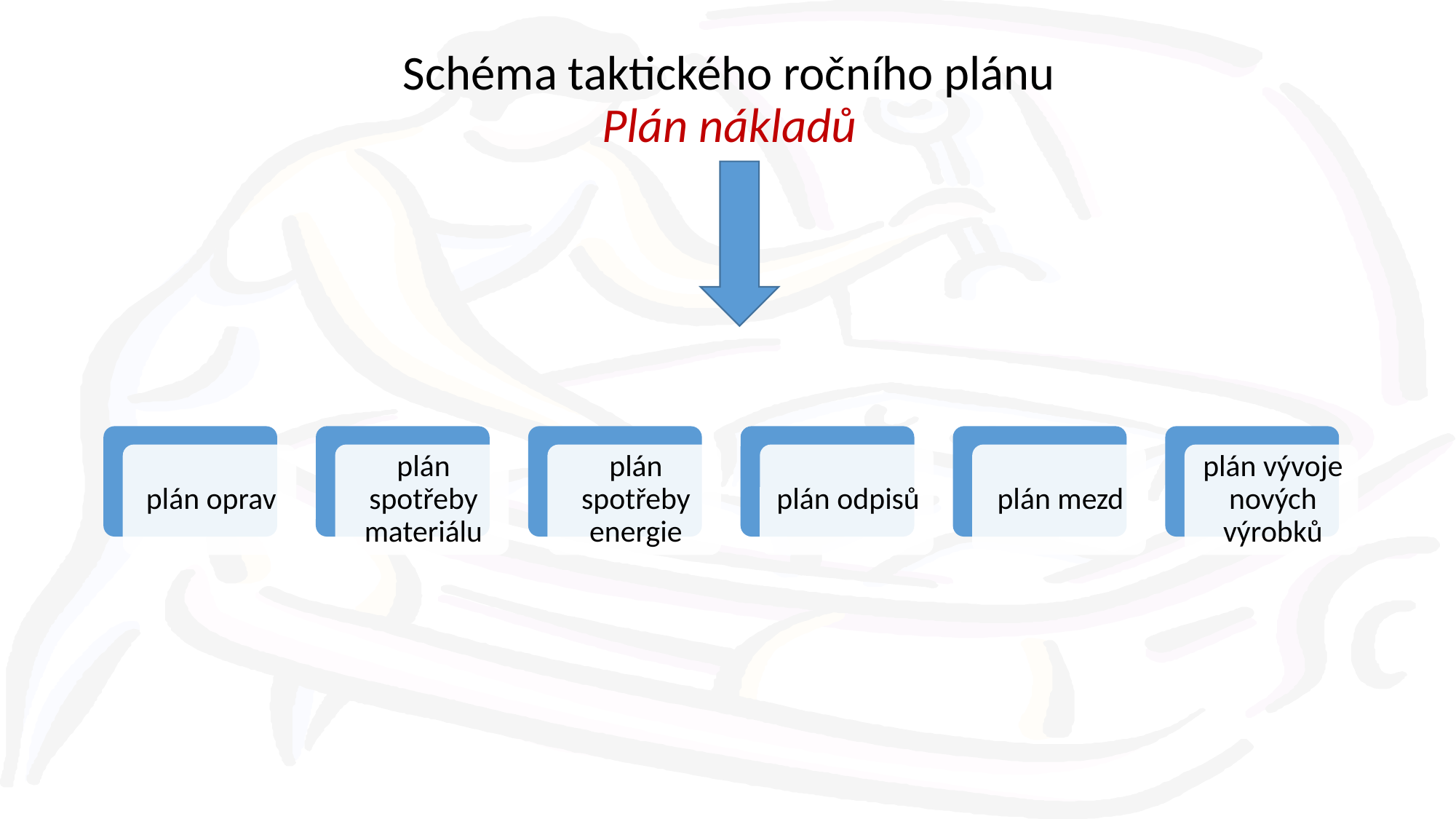

# Schéma taktického ročního plánu Plán nákladů

plán oprav
plán spotřeby materiálu
plán spotřeby energie
plán odpisů
plán mezd
plán vývoje nových výrobků